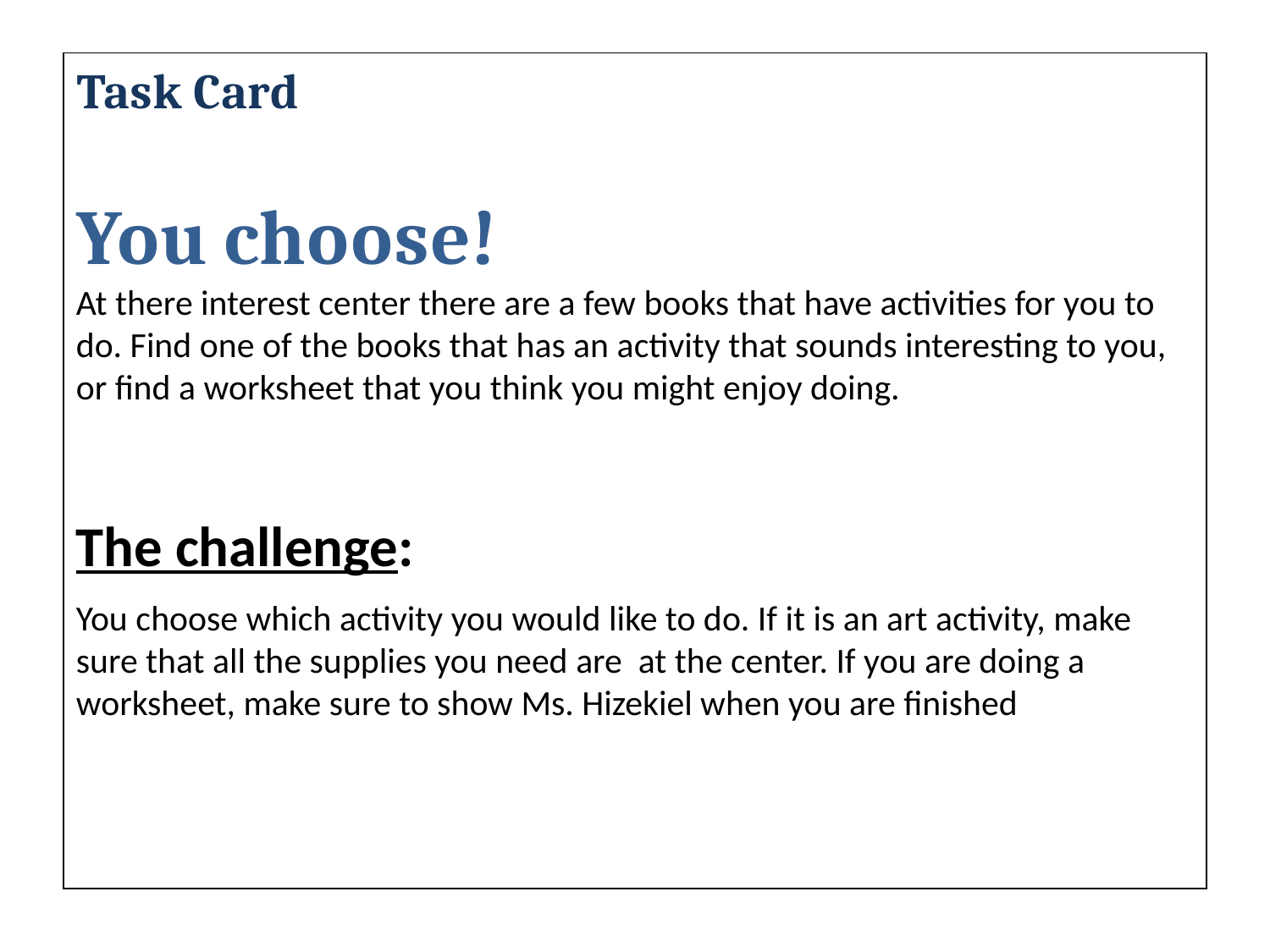

#
Task Card
You choose!
At there interest center there are a few books that have activities for you to do. Find one of the books that has an activity that sounds interesting to you, or find a worksheet that you think you might enjoy doing.

The challenge:
You choose which activity you would like to do. If it is an art activity, make sure that all the supplies you need are  at the center. If you are doing a worksheet, make sure to show Ms. Hizekiel when you are finished